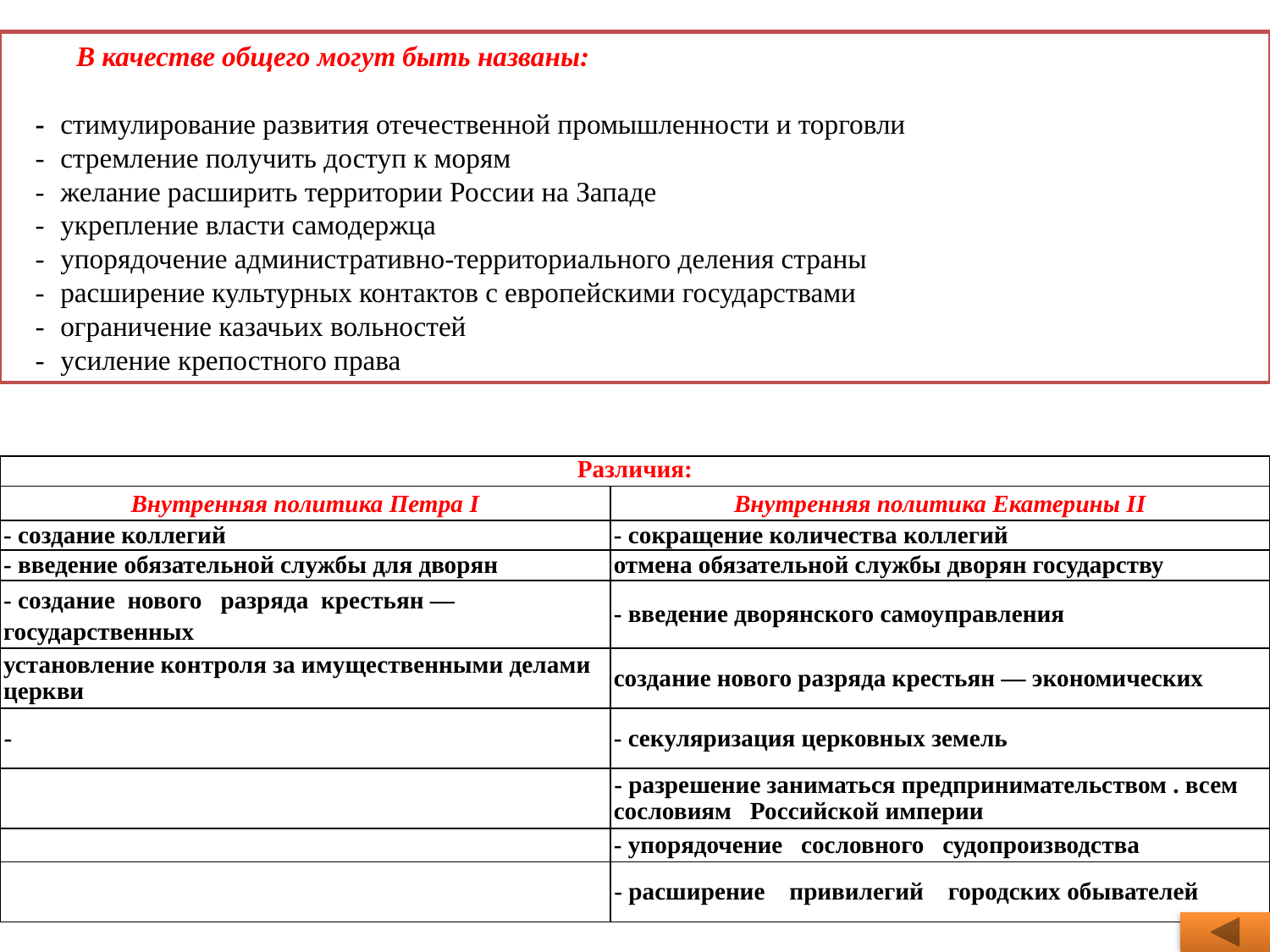

В качестве общего могут быть названы:

-	стимулирование развития отечественной промышленности и торговли
-	стремление получить доступ к морям
-	желание расширить территории России на Западе
-	укрепление власти самодержца
-	упорядочение административно-территориального деления страны
-	расширение культурных контактов с европейскими государствами
-	ограничение казачьих вольностей
-	усиление крепостного права
| Различия: |  |
| --- | --- |
| Внутренняя политика Петра I | Внутренняя политика Екатерины II |
| - создание коллегий | - сокращение количества коллегий |
| - введение обязательной службы для дворян | отмена обязательной службы дворян государству |
| - создание нового разряда крестьян — государственных | - введение дворянского самоуправления |
| установление контроля за имущественными делами церкви | создание нового разряда крестьян — экономических |
| - | - секуляризация церковных земель |
|  | - разрешение заниматься предпринима­тельством . всем сословиям Российской империи |
|  | - упорядочение сословного судопроизводства |
|  | - расширение привилегий городских обывателей |